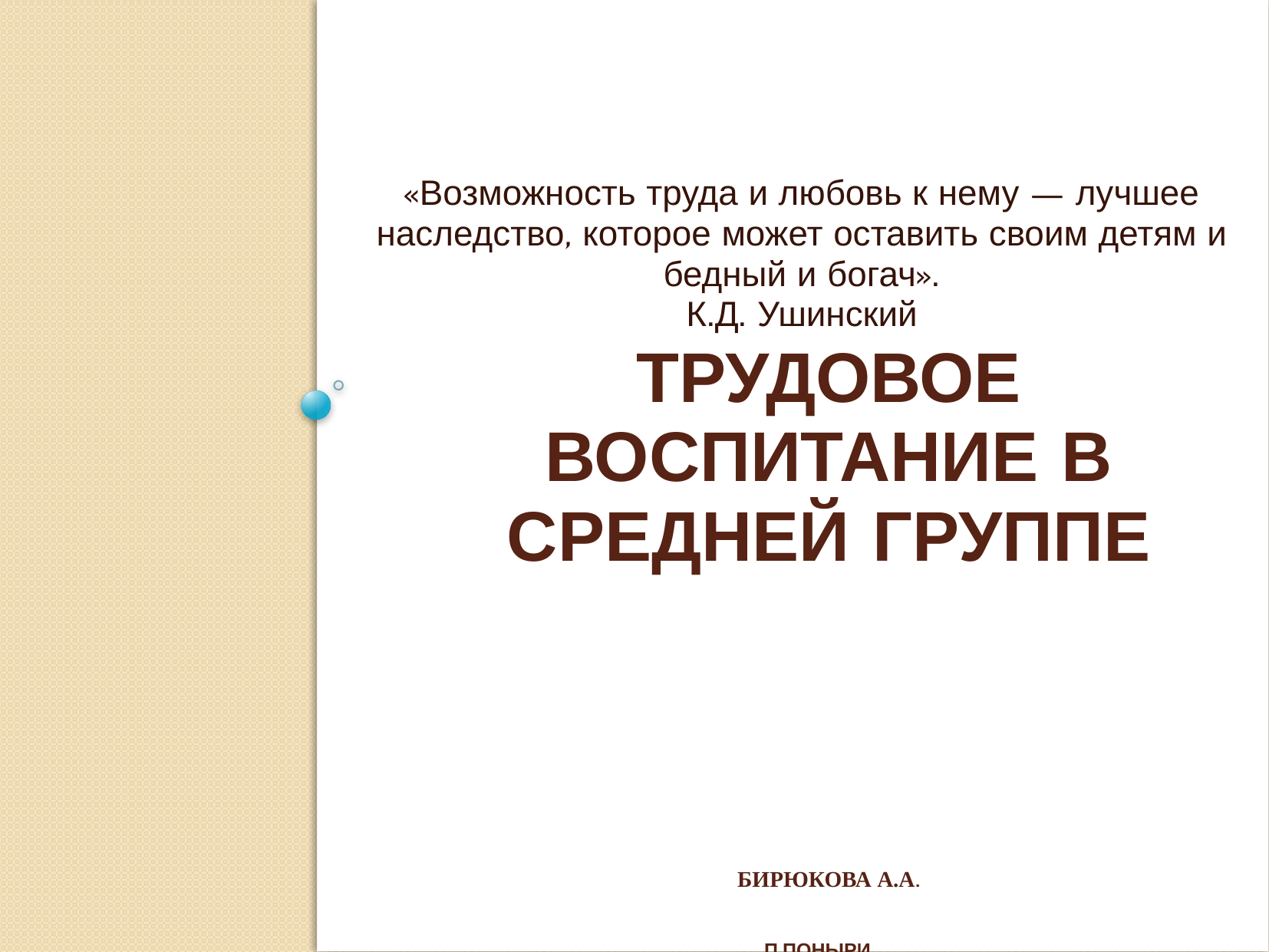

«Возможность труда и любовь к нему — лучшее наследство, которое может оставить своим детям и бедный и богач».
К.Д. Ушинский
# ТРУДОВОЕ ВОСПИТАНИЕ В СРЕДНЕЙ ГРУППЕ Бирюкова А.А. п.Поныри